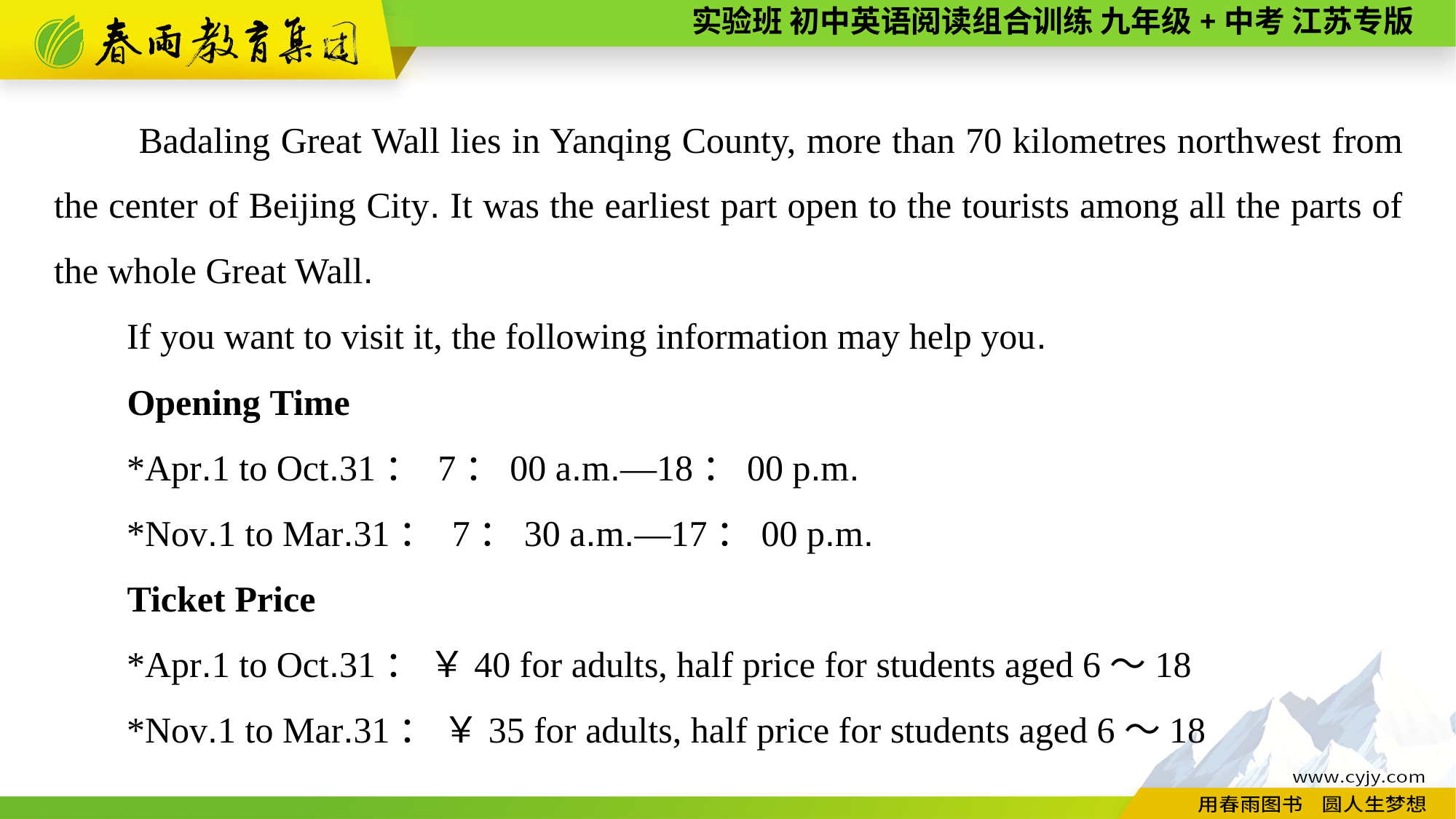

Badaling Great Wall lies in Yanqing County, more than 70 kilometres northwest from the center of Beijing City. It was the earliest part open to the tourists among all the parts of the whole Great Wall.
If you want to visit it, the following information may help you.
Opening Time
*Apr.1 to Oct.31： 7：00 a.m.—18：00 p.m.
*Nov.1 to Mar.31： 7：30 a.m.—17：00 p.m.
Ticket Price
*Apr.1 to Oct.31： ￥40 for adults, half price for students aged 6～18
*Nov.1 to Mar.31： ￥35 for adults, half price for students aged 6～18